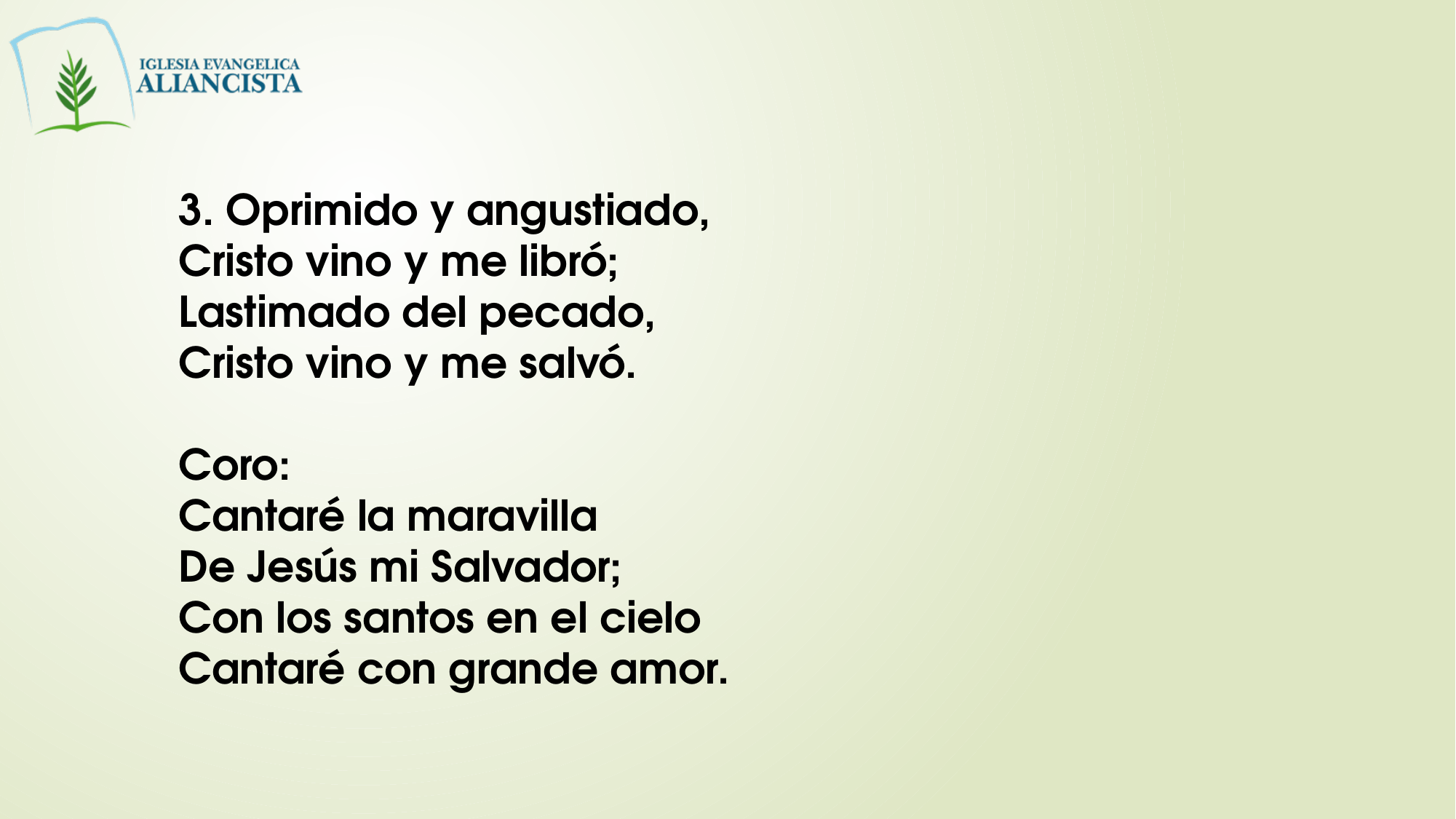

3. Oprimido y angustiado,
Cristo vino y me libró;
Lastimado del pecado,
Cristo vino y me salvó.

Coro:
Cantaré la maravilla
De Jesús mi Salvador;
Con los santos en el cielo
Cantaré con grande amor.